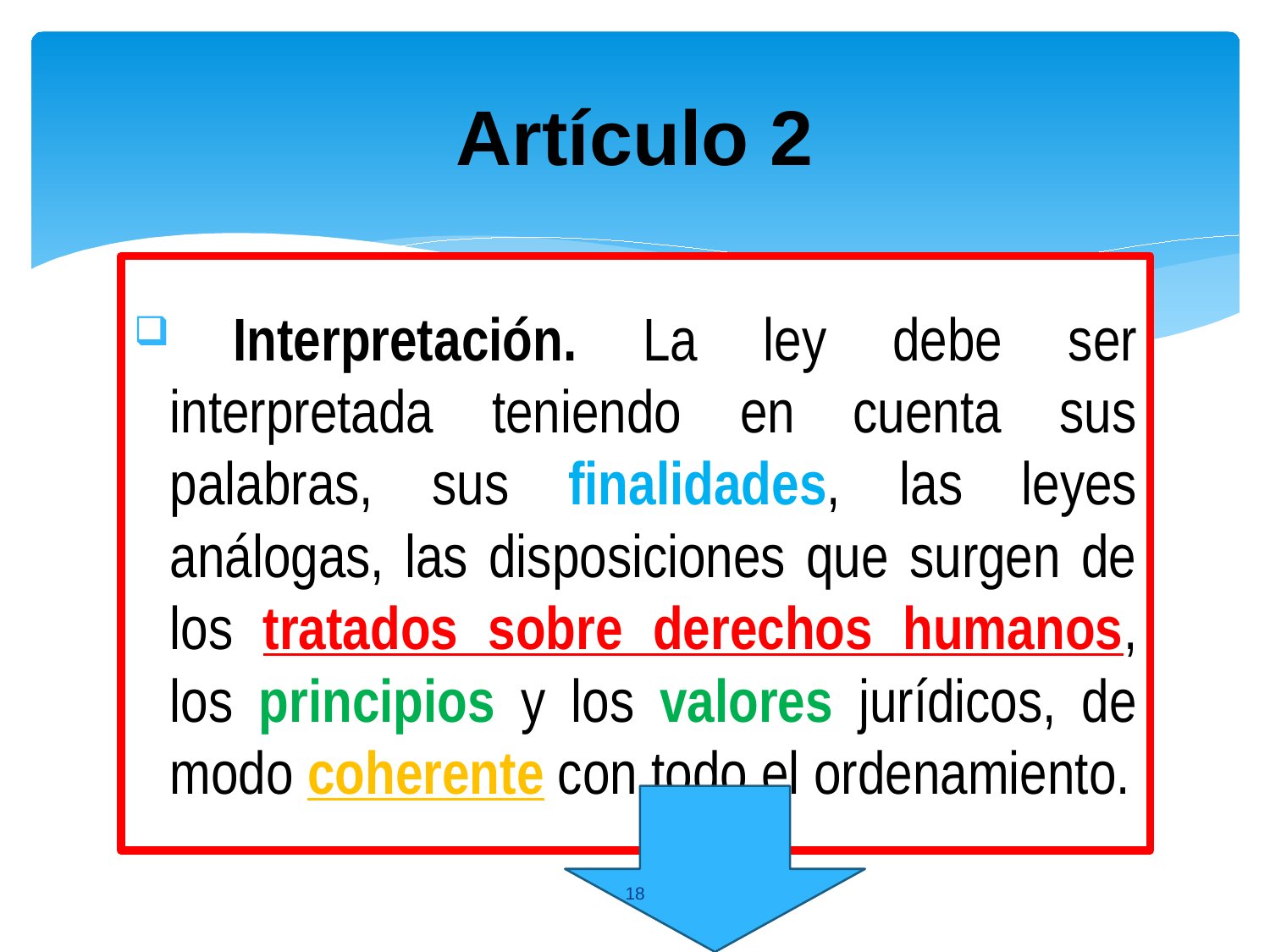

# Artículo 2
 Interpretación. La ley debe ser interpretada teniendo en cuenta sus palabras, sus finalidades, las leyes análogas, las disposiciones que surgen de los tratados sobre derechos humanos, los principios y los valores jurídicos, de modo coherente con todo el ordenamiento.

18